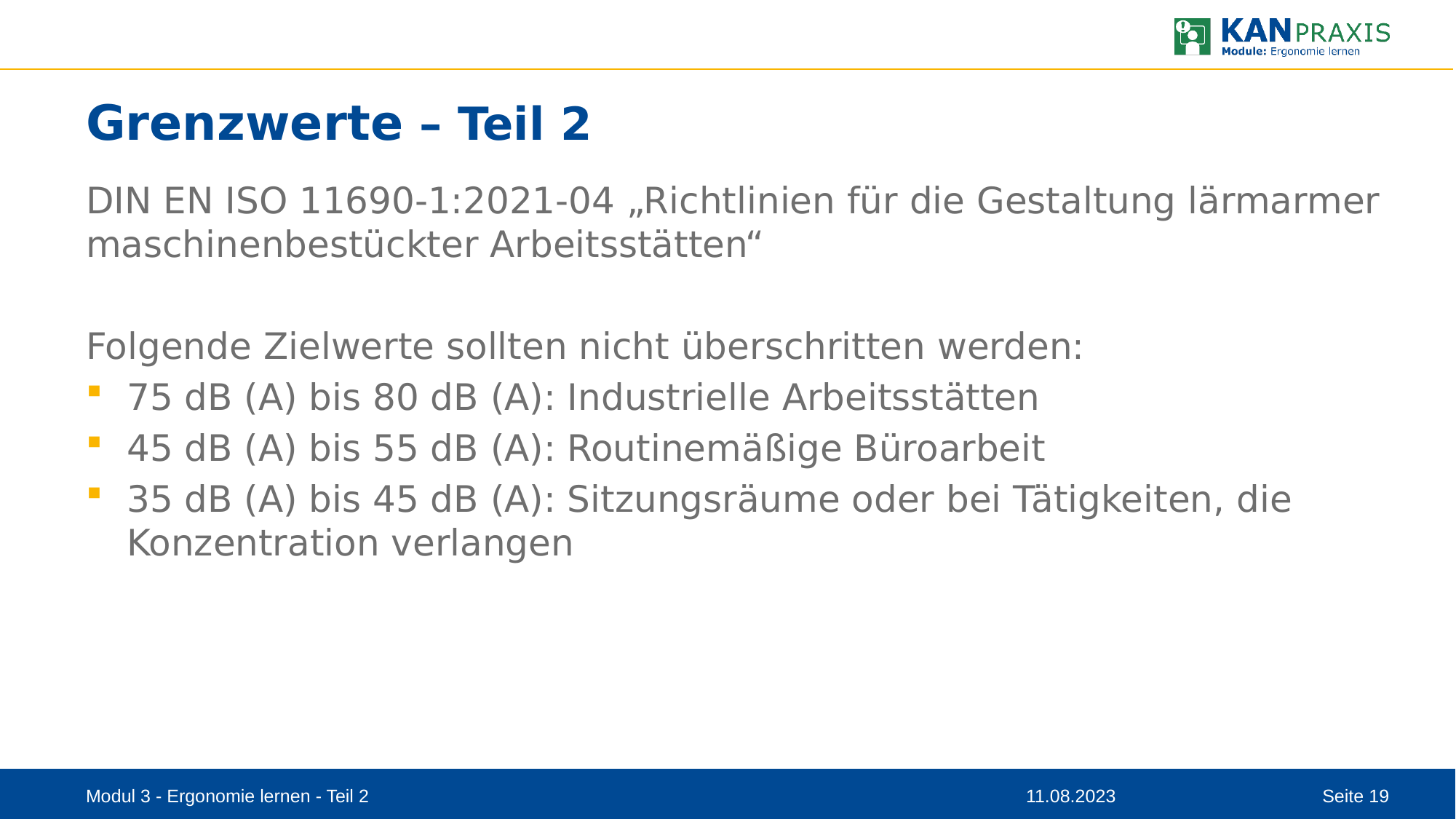

# Grenzwerte – Teil 2
DIN EN ISO 11690-1:2021-04 „Richtlinien für die Gestaltung lärmarmer maschinenbestückter Arbeitsstätten“

Folgende Zielwerte sollten nicht überschritten werden:
75 dB (A) bis 80 dB (A): Industrielle Arbeitsstätten
45 dB (A) bis 55 dB (A): Routinemäßige Büroarbeit
35 dB (A) bis 45 dB (A): Sitzungsräume oder bei Tätigkeiten, die Konzentration verlangen

Modul 3 - Ergonomie lernen - Teil 2
11.08.2023
Seite 19